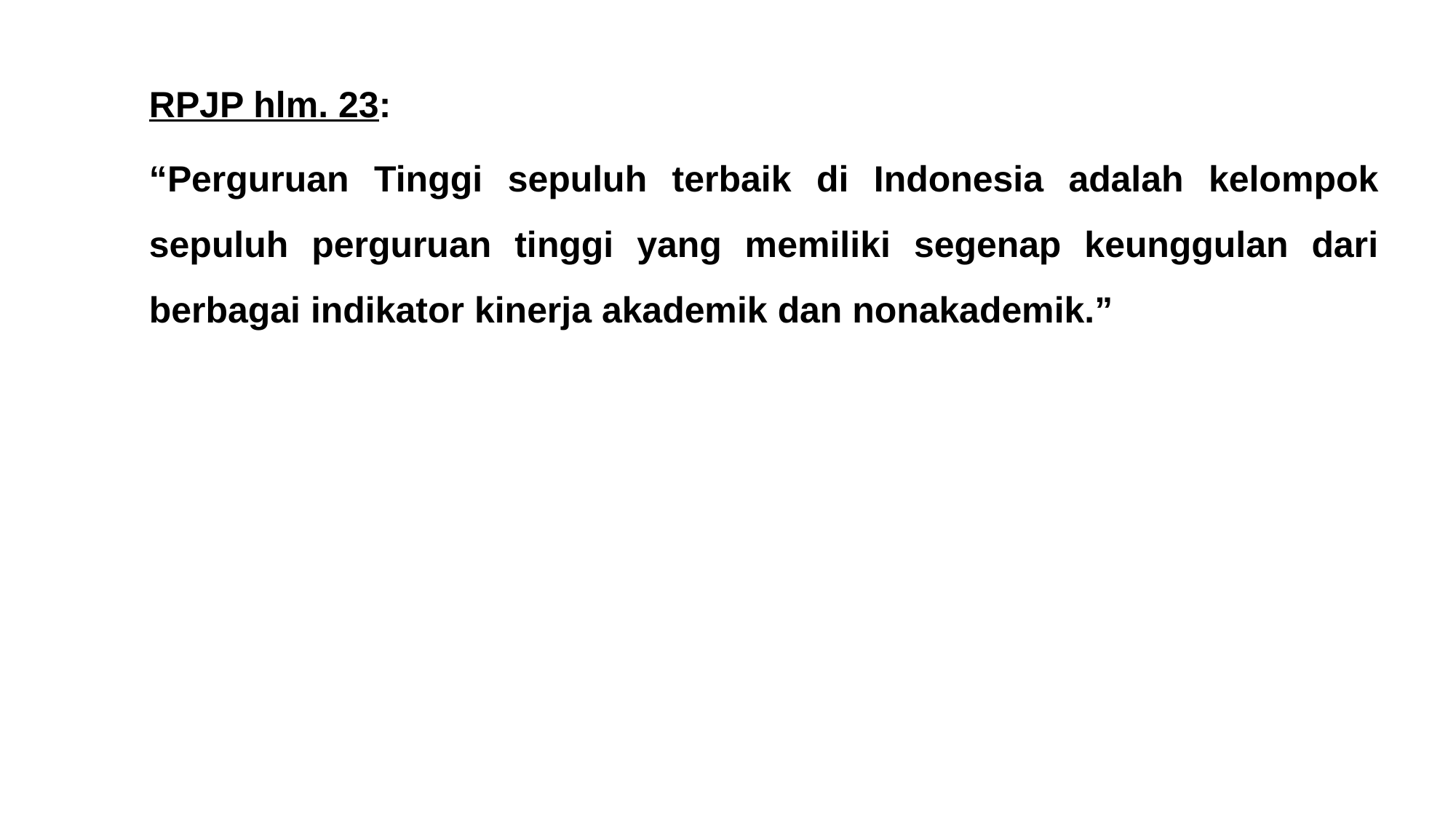

RPJP hlm. 23:
“Perguruan Tinggi sepuluh terbaik di Indonesia adalah kelompok sepuluh perguruan tinggi yang memiliki segenap keunggulan dari berbagai indikator kinerja akademik dan nonakademik.”